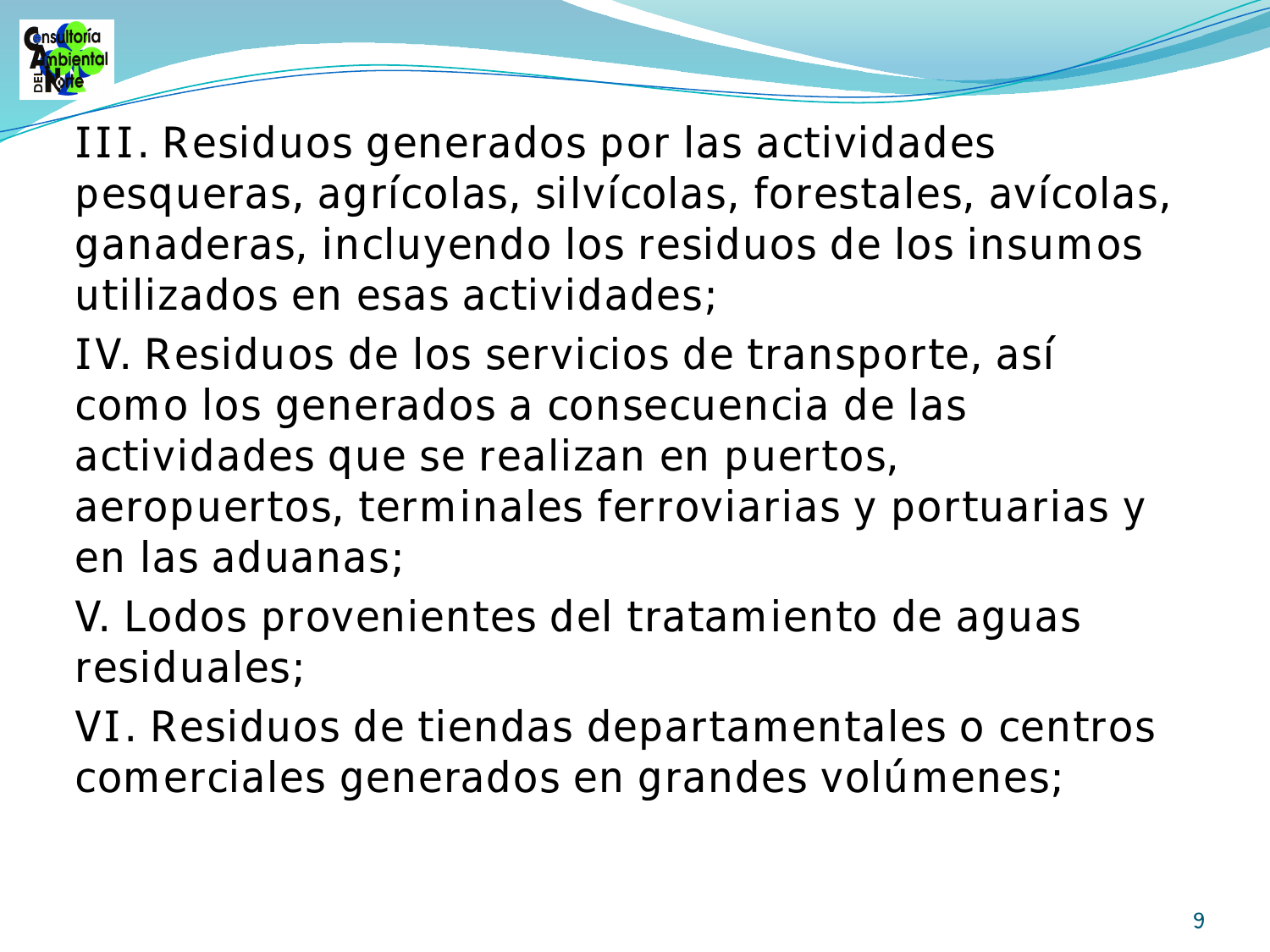

III. Residuos generados por las actividades pesqueras, agrícolas, silvícolas, forestales, avícolas, ganaderas, incluyendo los residuos de los insumos utilizados en esas actividades;
IV. Residuos de los servicios de transporte, así como los generados a consecuencia de las actividades que se realizan en puertos, aeropuertos, terminales ferroviarias y portuarias y en las aduanas;
V. Lodos provenientes del tratamiento de aguas residuales;
VI. Residuos de tiendas departamentales o centros comerciales generados en grandes volúmenes;
9